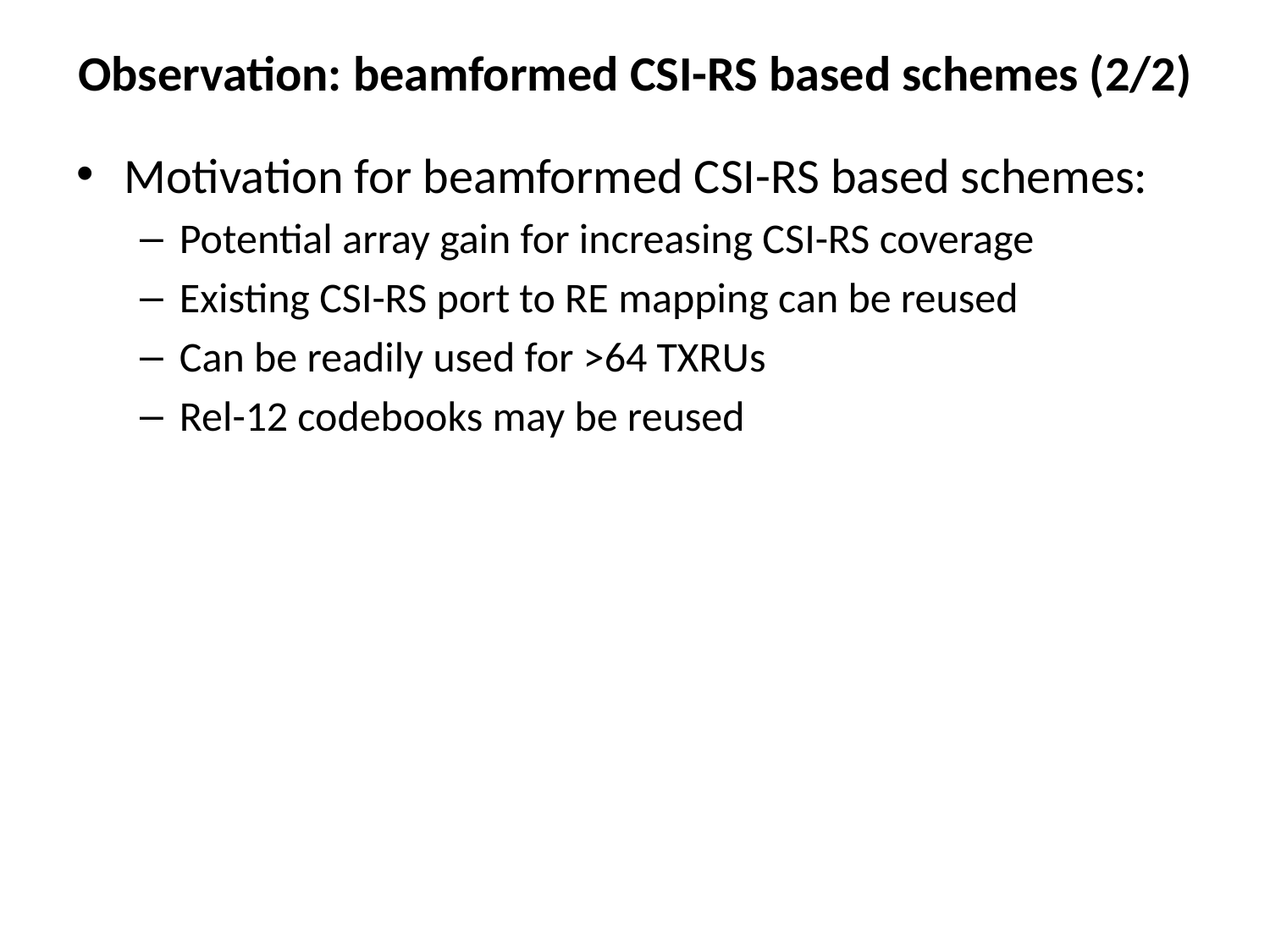

# Observation: beamformed CSI-RS based schemes (2/2)
Motivation for beamformed CSI-RS based schemes:
Potential array gain for increasing CSI-RS coverage
Existing CSI-RS port to RE mapping can be reused
Can be readily used for >64 TXRUs
Rel-12 codebooks may be reused